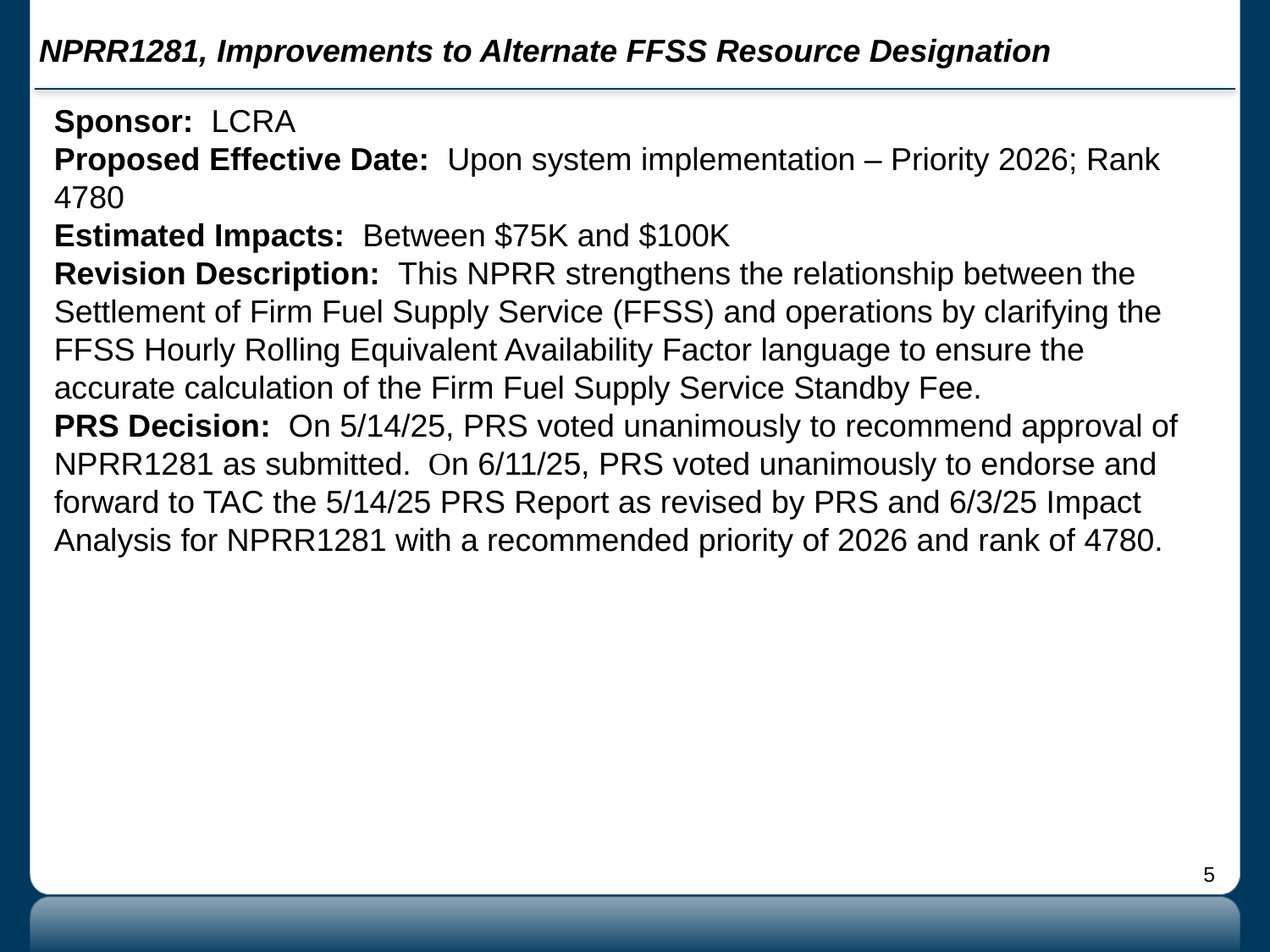

# NPRR1281, Improvements to Alternate FFSS Resource Designation
Sponsor:  LCRA
Proposed Effective Date:  Upon system implementation – Priority 2026; Rank 4780
Estimated Impacts:  Between $75K and $100K
Revision Description:  This NPRR strengthens the relationship between the Settlement of Firm Fuel Supply Service (FFSS) and operations by clarifying the FFSS Hourly Rolling Equivalent Availability Factor language to ensure the accurate calculation of the Firm Fuel Supply Service Standby Fee.
PRS Decision:  On 5/14/25, PRS voted unanimously to recommend approval of NPRR1281 as submitted.  On 6/11/25, PRS voted unanimously to endorse and forward to TAC the 5/14/25 PRS Report as revised by PRS and 6/3/25 Impact Analysis for NPRR1281 with a recommended priority of 2026 and rank of 4780.